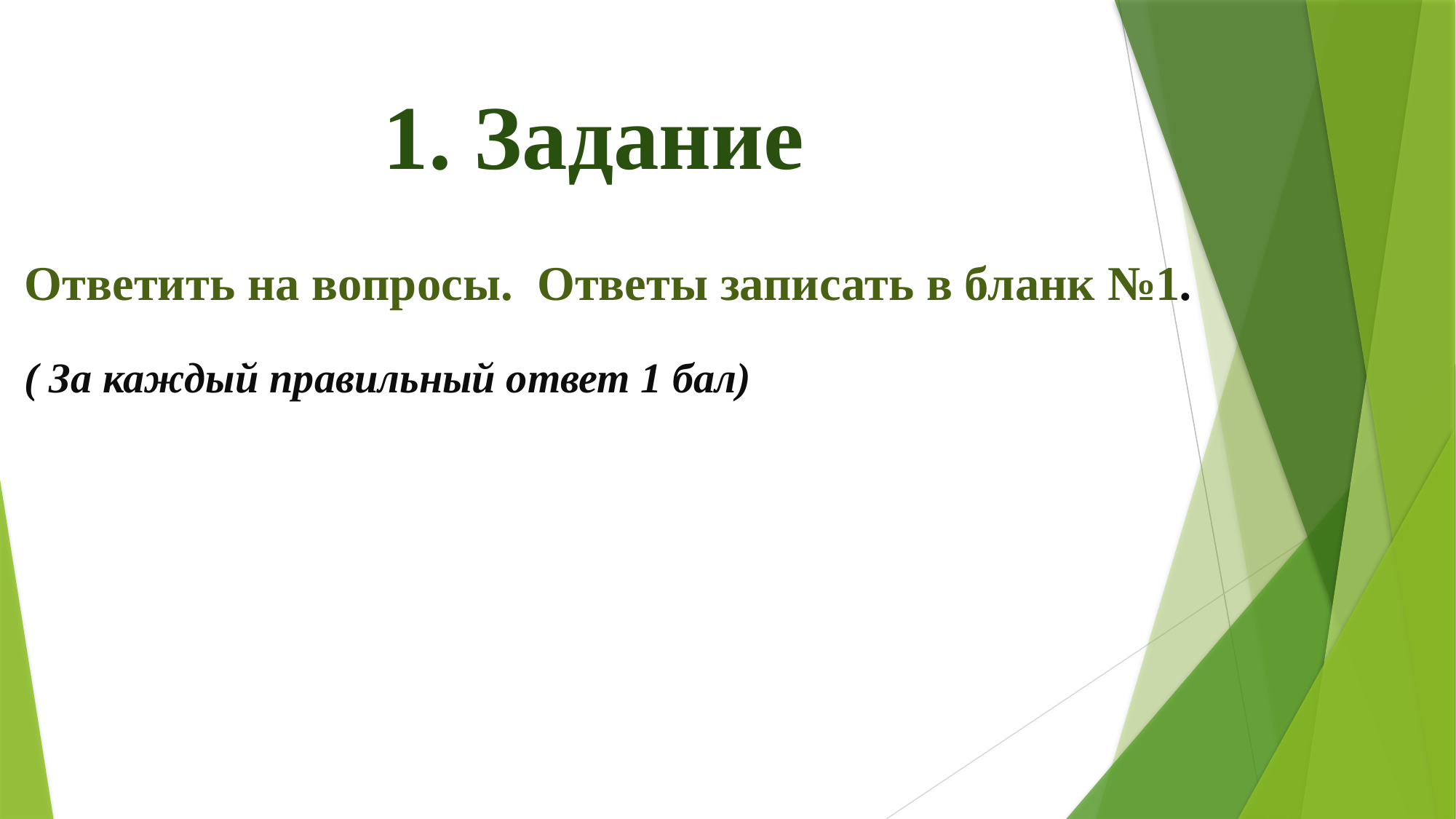

# 1. Задание
Ответить на вопросы.  Ответы записать в бланк №1.
( За каждый правильный ответ 1 бал)